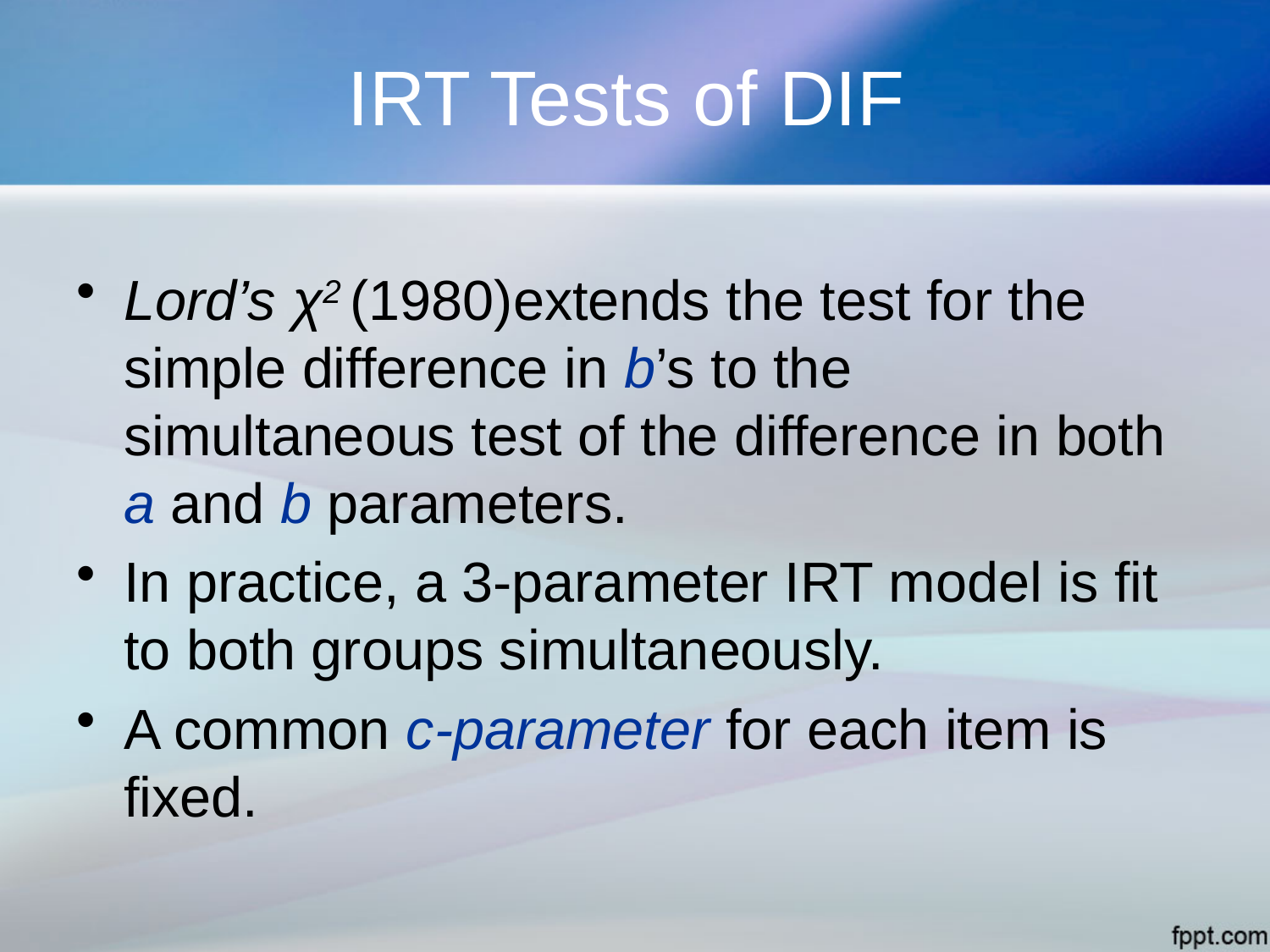

# IRT Tests of DIF
Lord’s χ2 (1980)extends the test for the simple difference in b’s to the simultaneous test of the difference in both a and b parameters.
In practice, a 3-parameter IRT model is fit to both groups simultaneously.
A common c-parameter for each item is fixed.